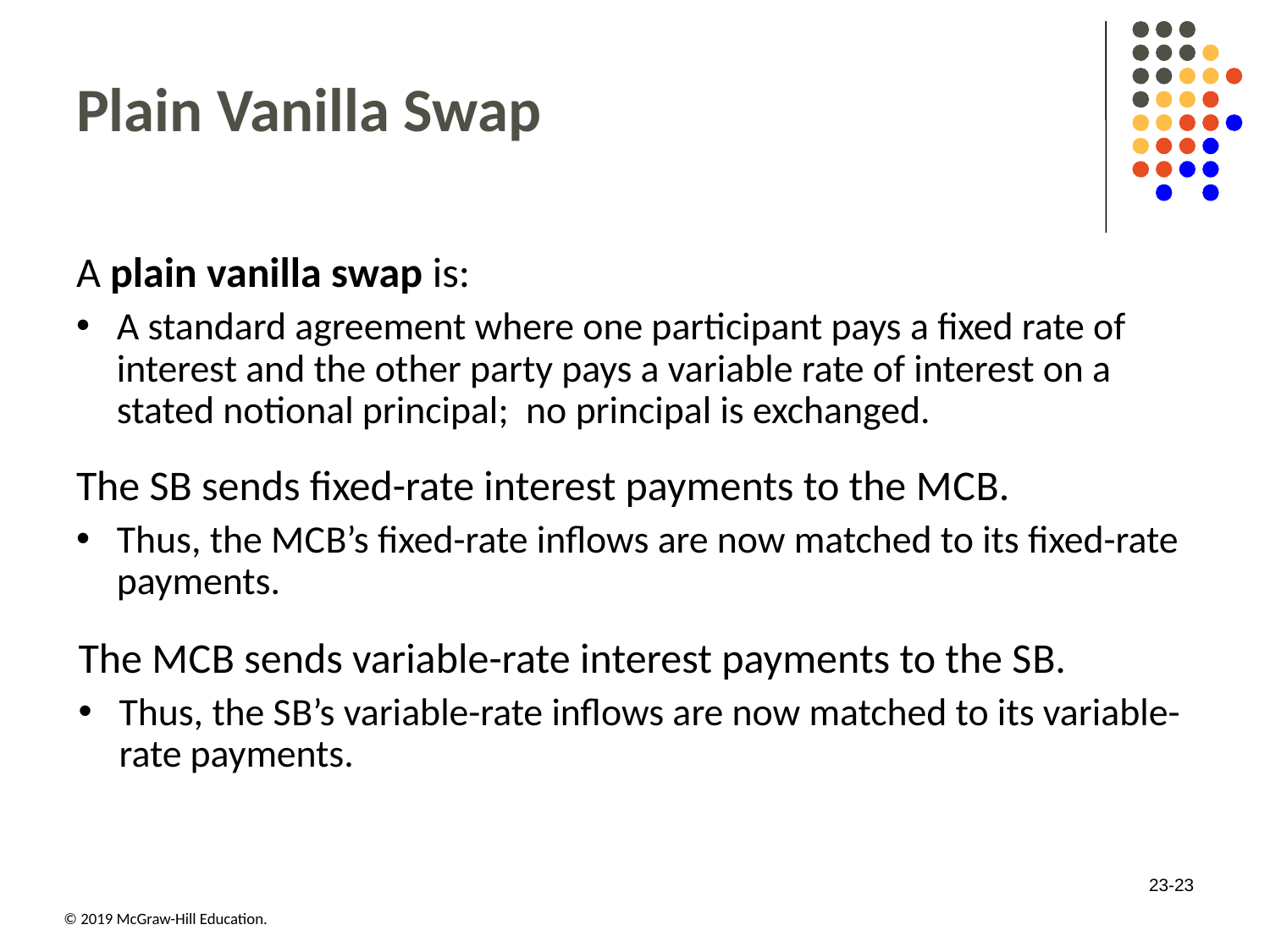

# Plain Vanilla Swap
A plain vanilla swap is:
A standard agreement where one participant pays a fixed rate of interest and the other party pays a variable rate of interest on a stated notional principal;  no principal is exchanged.
The SB sends fixed-rate interest payments to the M C B.
Thus, the M C B’s fixed-rate inflows are now matched to its fixed-rate payments.
The M C B sends variable-rate interest payments to the S B.
Thus, the S B’s variable-rate inflows are now matched to its variable-rate payments.
23-23